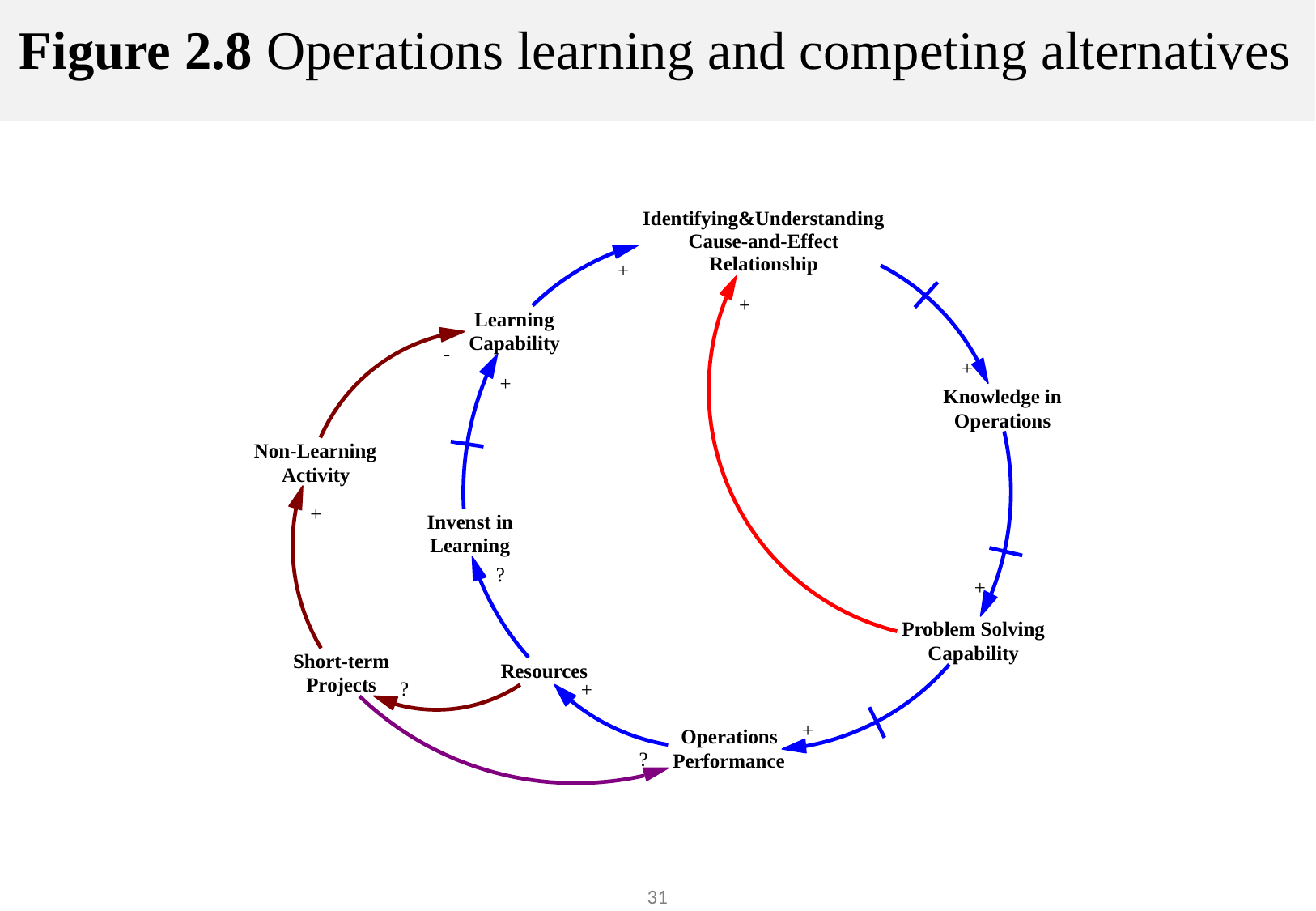

# Figure 2.8 Operations learning and competing alternatives

Identifying&Understanding
Cause-and-Effect

Relationship

+

+

Learning

Capability

-

+

+

Knowledge in
Operations

Non-Learning

Activity

+
Invenst in

Learning

?
+

Problem Solving
Capability
Short-term
Resources
Projects
?
+

+
Operations

?
Performance